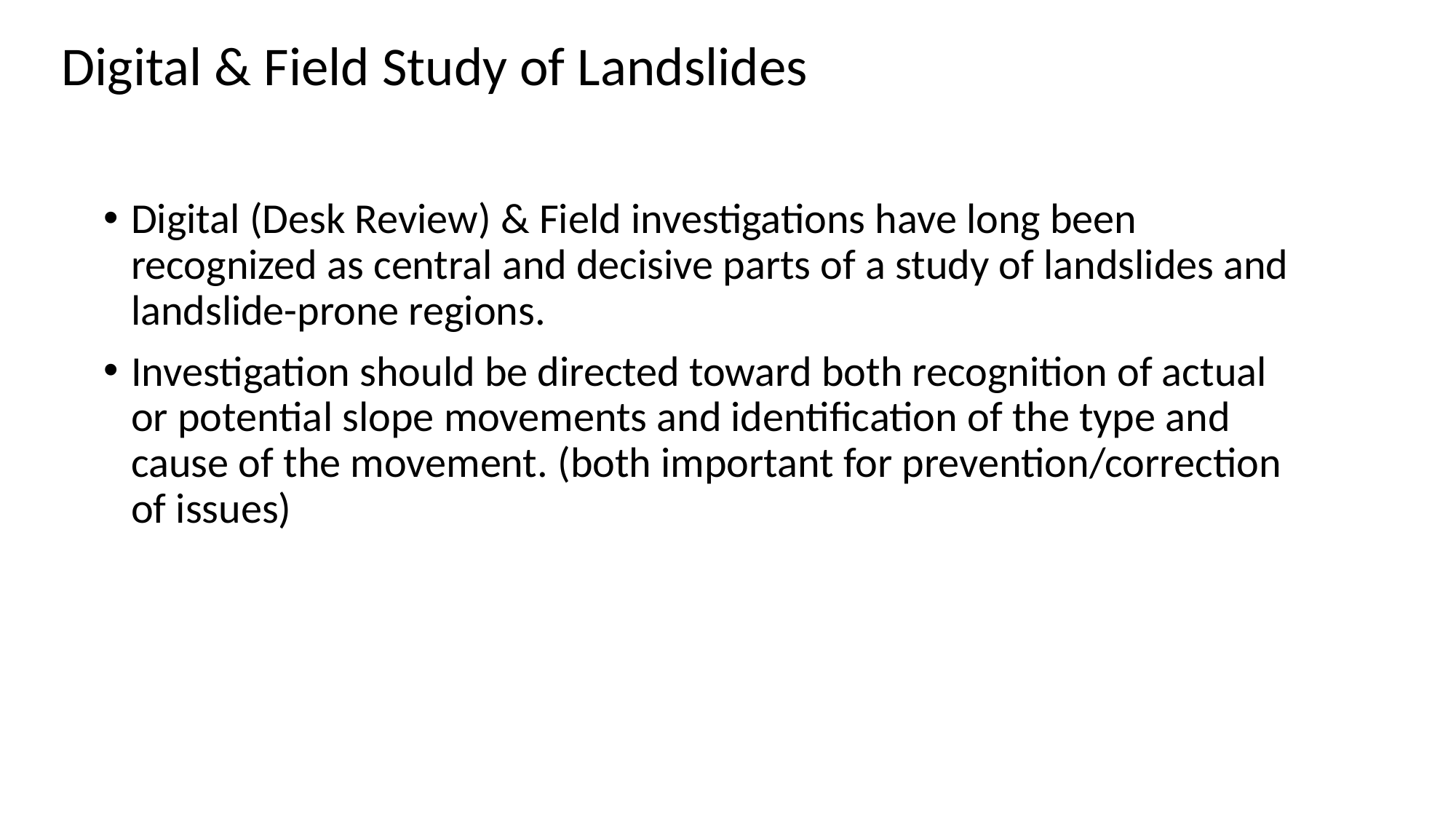

# Digital & Field Study of Landslides
Digital (Desk Review) & Field investigations have long been recognized as central and decisive parts of a study of landslides and landslide-prone regions.
Investigation should be directed toward both recognition of actual or potential slope movements and identification of the type and cause of the movement. (both important for prevention/correction of issues)